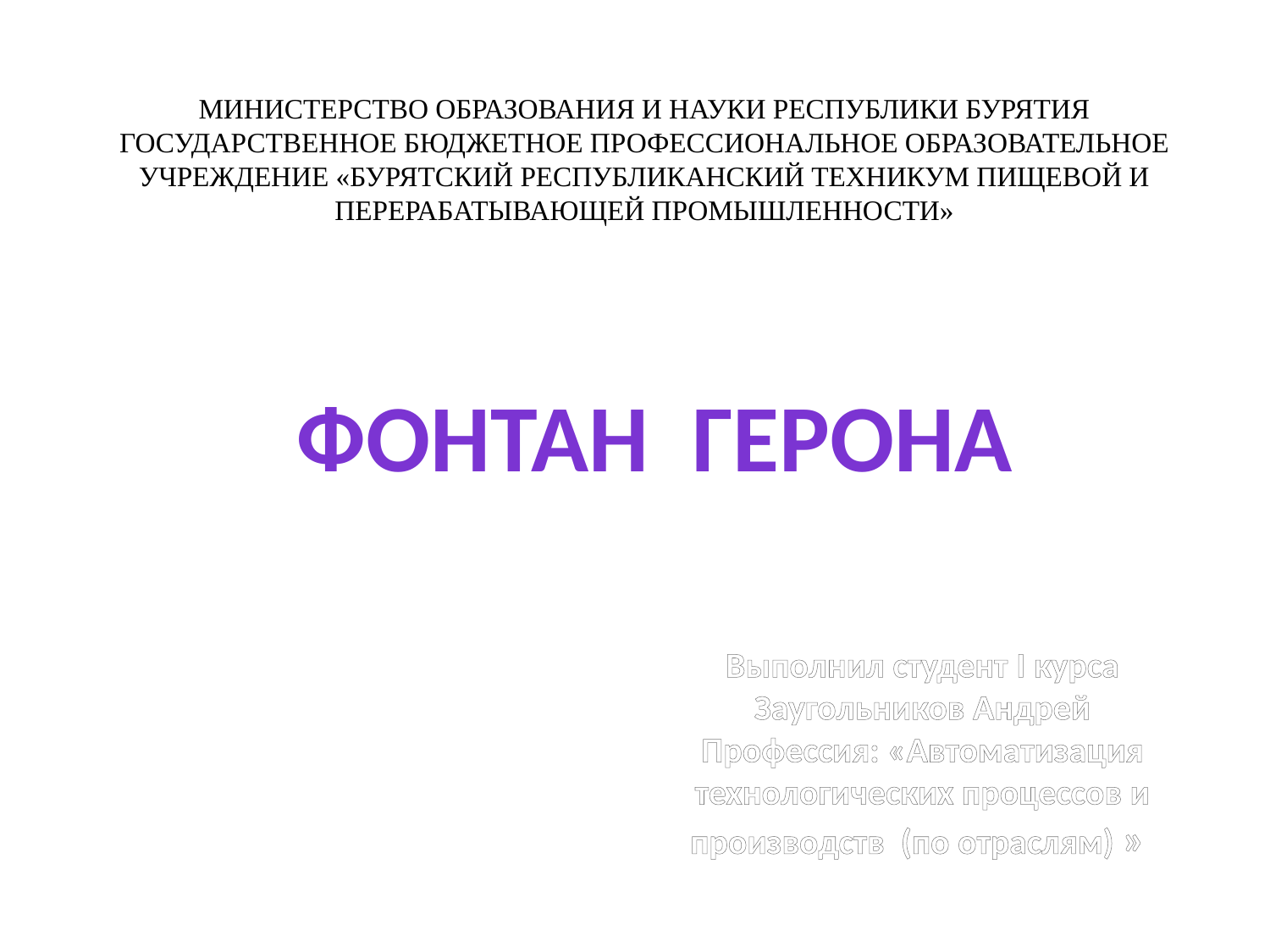

# МИНИСТЕРСТВО ОБРАЗОВАНИЯ И НАУКИ РЕСПУБЛИКИ БУРЯТИЯ ГОСУДАРСТВЕННОЕ БЮДЖЕТНОЕ ПРОФЕССИОНАЛЬНОЕ ОБРАЗОВАТЕЛЬНОЕ УЧРЕЖДЕНИЕ «БУРЯТСКИЙ РЕСПУБЛИКАНСКИЙ ТЕХНИКУМ ПИЩЕВОЙ И ПЕРЕРАБАТЫВАЮЩЕЙ ПРОМЫШЛЕННОСТИ»
Фонтан  Герона
Выполнил студент I курса
Заугольников Андрей
Профессия: «Автоматизация технологических процессов и производств  (по отраслям) »